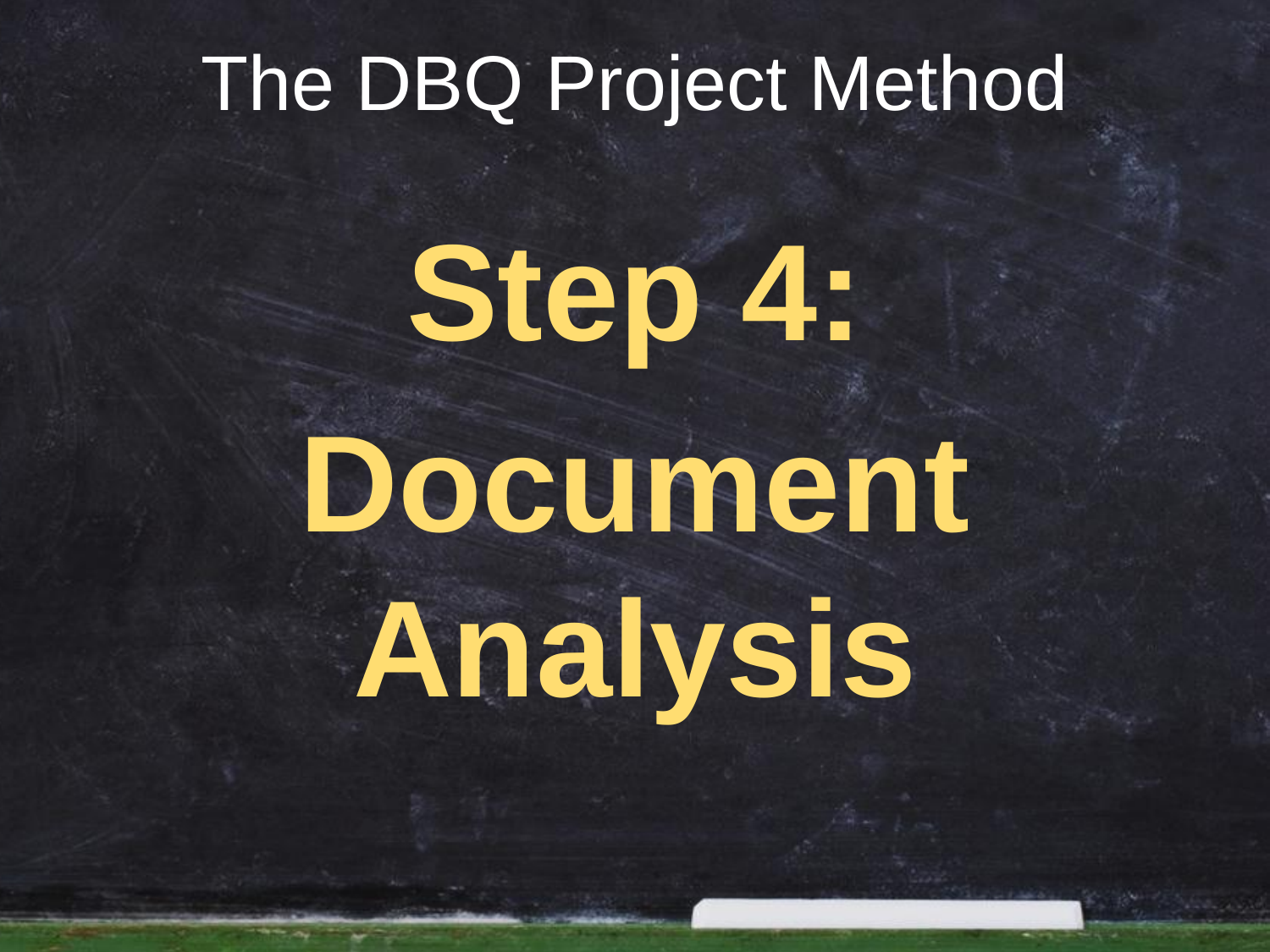

# The DBQ Project Method
Step 4:
Document Analysis